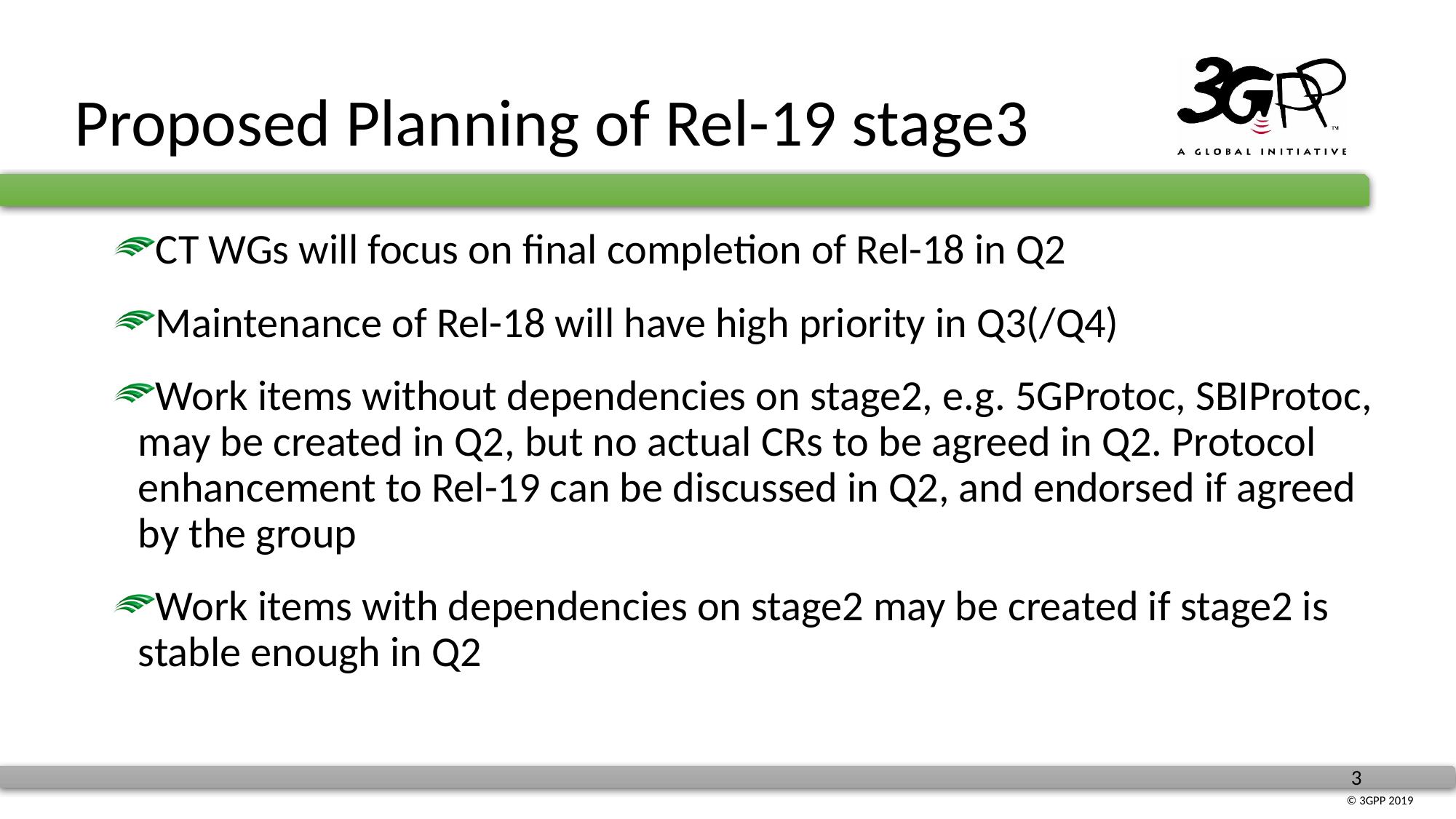

# Proposed Planning of Rel-19 stage3
CT WGs will focus on final completion of Rel-18 in Q2
Maintenance of Rel-18 will have high priority in Q3(/Q4)
Work items without dependencies on stage2, e.g. 5GProtoc, SBIProtoc, may be created in Q2, but no actual CRs to be agreed in Q2. Protocol enhancement to Rel-19 can be discussed in Q2, and endorsed if agreed by the group
Work items with dependencies on stage2 may be created if stage2 is stable enough in Q2